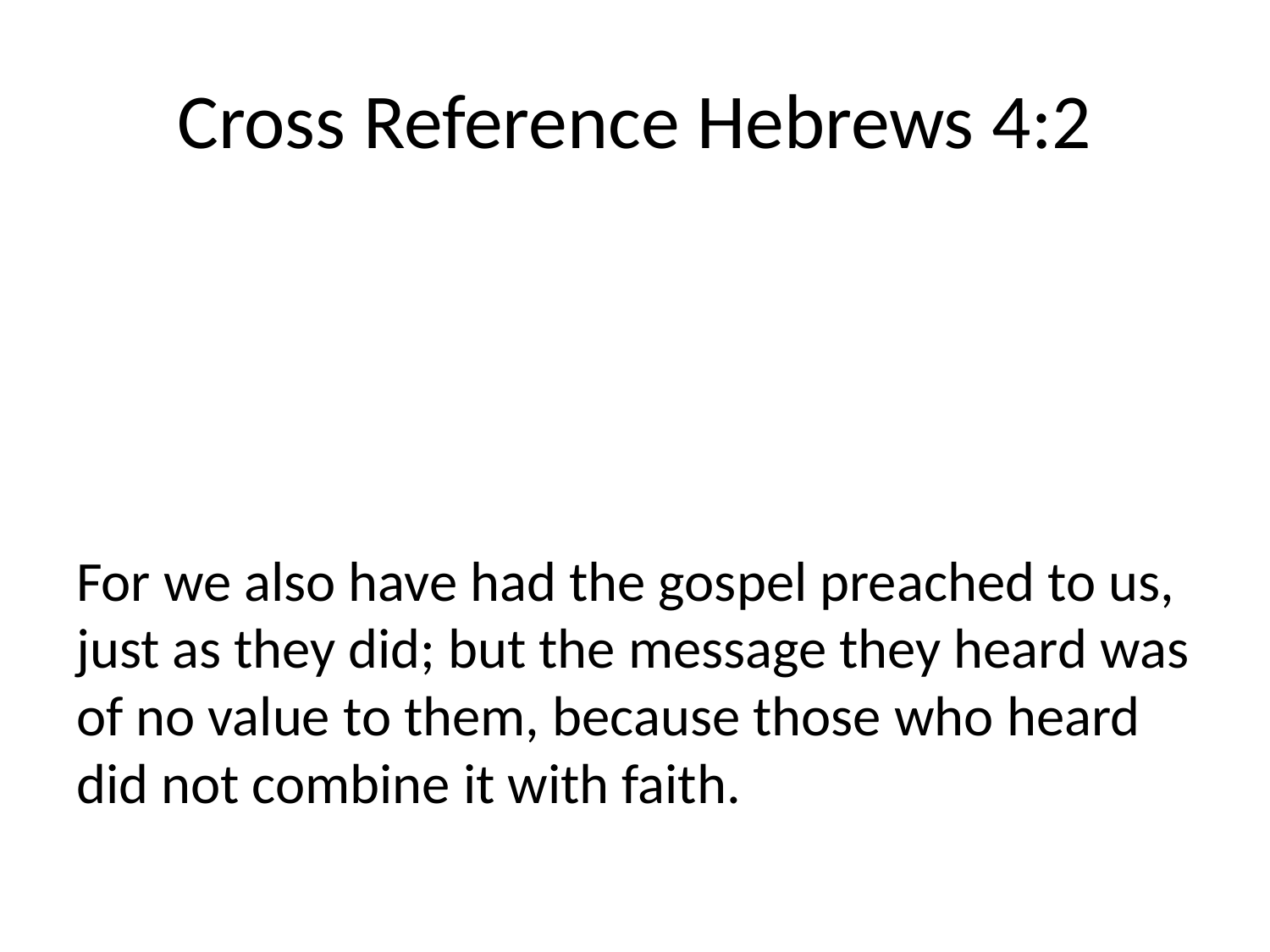

# Cross Reference Hebrews 4:2

For we also have had the gospel preached to us, just as they did; but the message they heard was of no value to them, because those who heard did not combine it with faith.